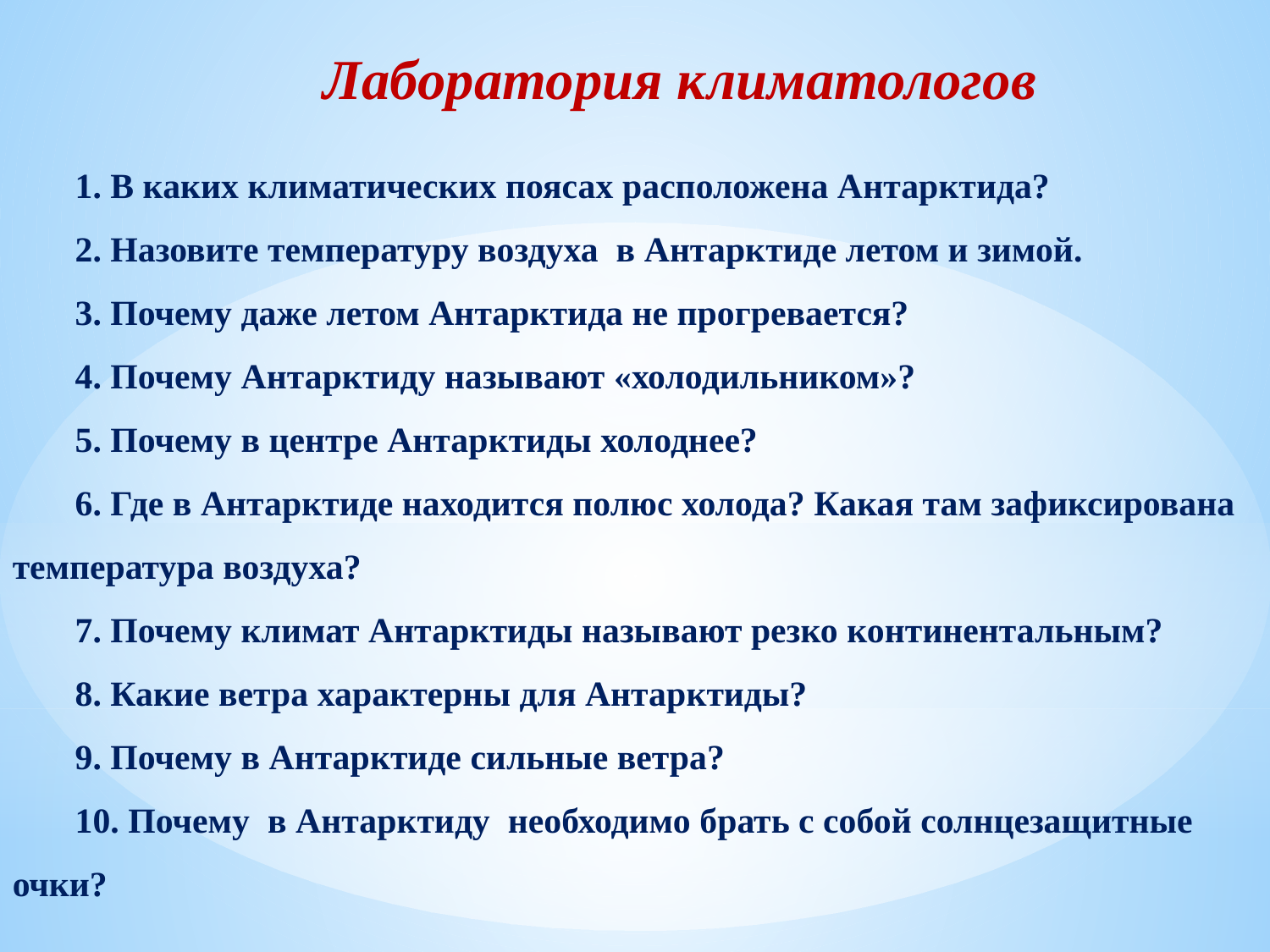

Лаборатория климатологов
1. В каких климатических поясах расположена Антарктида?
2. Назовите температуру воздуха  в Антарктиде летом и зимой.
3. Почему даже летом Антарктида не прогревается?
4. Почему Антарктиду называют «холодильником»?
5. Почему в центре Антарктиды холоднее?
6. Где в Антарктиде находится полюс холода? Какая там зафиксирована температура воздуха?
7. Почему климат Антарктиды называют резко континентальным?
8. Какие ветра характерны для Антарктиды?
9. Почему в Антарктиде сильные ветра?
10. Почему  в Антарктиду  необходимо брать с собой солнцезащитные очки?